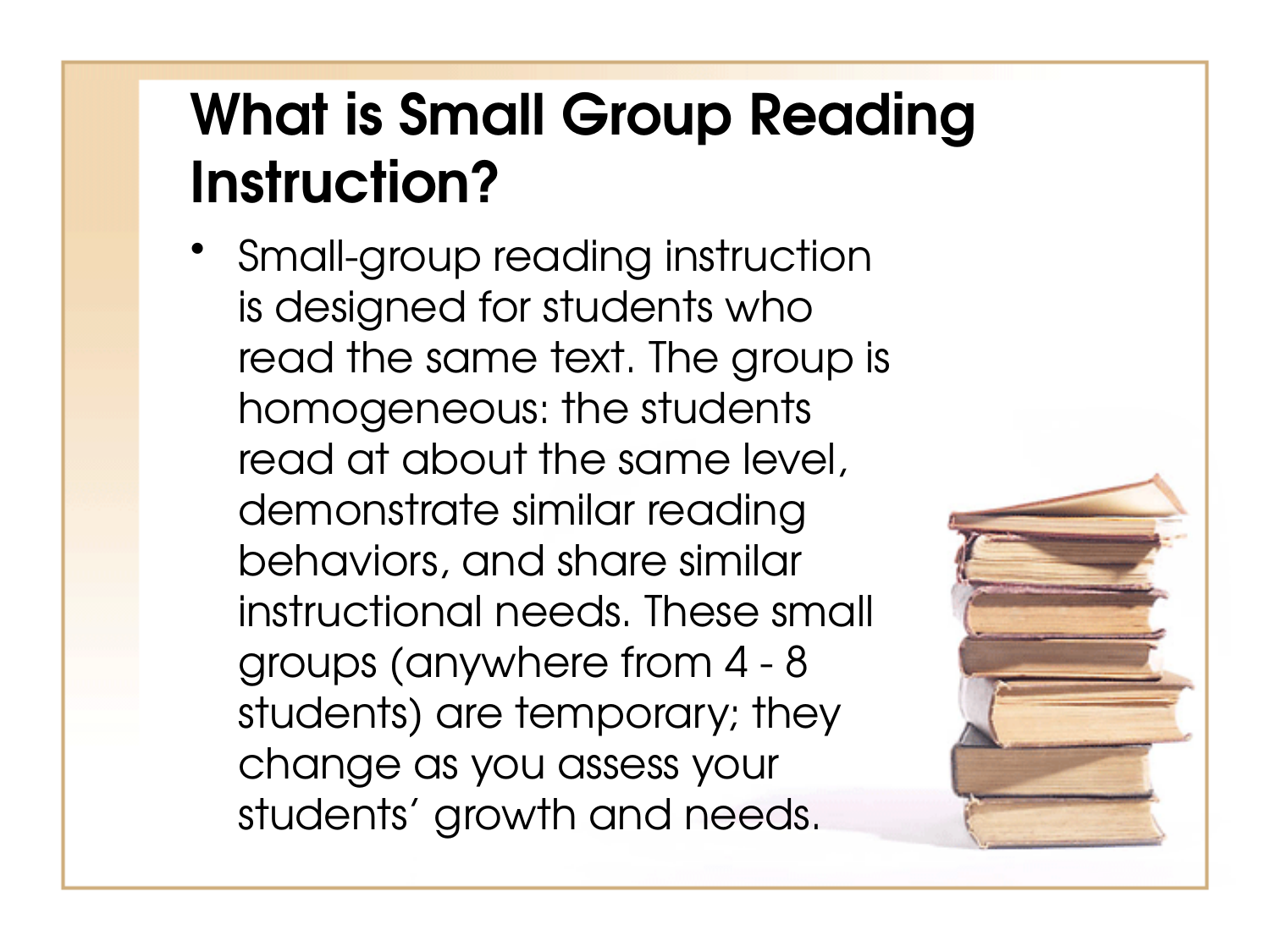

# What is Small Group Reading Instruction?
Small-group reading instruction is designed for students who read the same text. The group is homogeneous: the students read at about the same level, demonstrate similar reading behaviors, and share similar instructional needs. These small groups (anywhere from 4 - 8 students) are temporary; they change as you assess your students’ growth and needs.